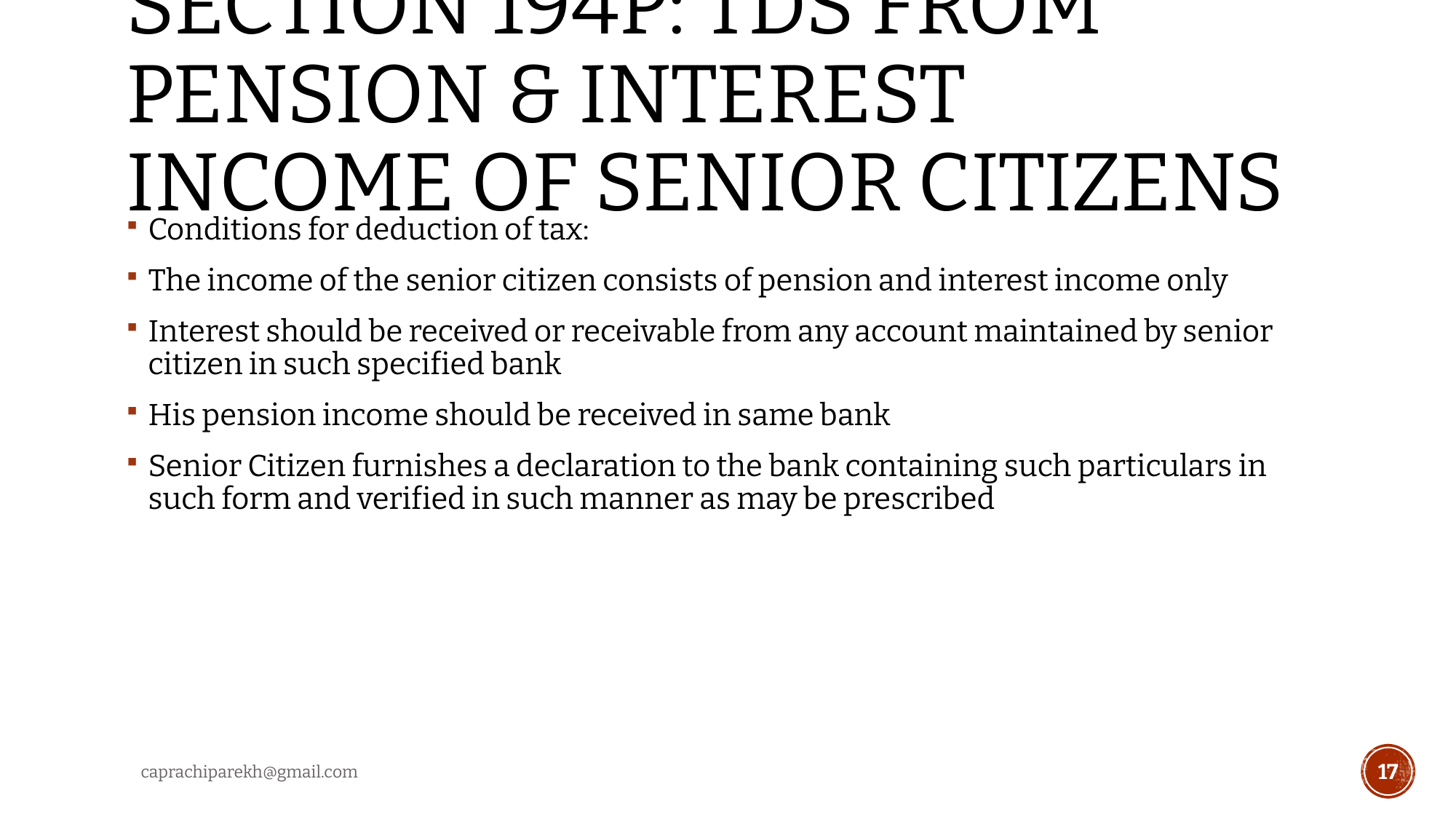

# Section 194P: TDS from pension & Interest income of Senior Citizens
Conditions for deduction of tax:
The income of the senior citizen consists of pension and interest income only
Interest should be received or receivable from any account maintained by senior citizen in such specified bank
His pension income should be received in same bank
Senior Citizen furnishes a declaration to the bank containing such particulars in such form and verified in such manner as may be prescribed

caprachiparekh@gmail.com
17